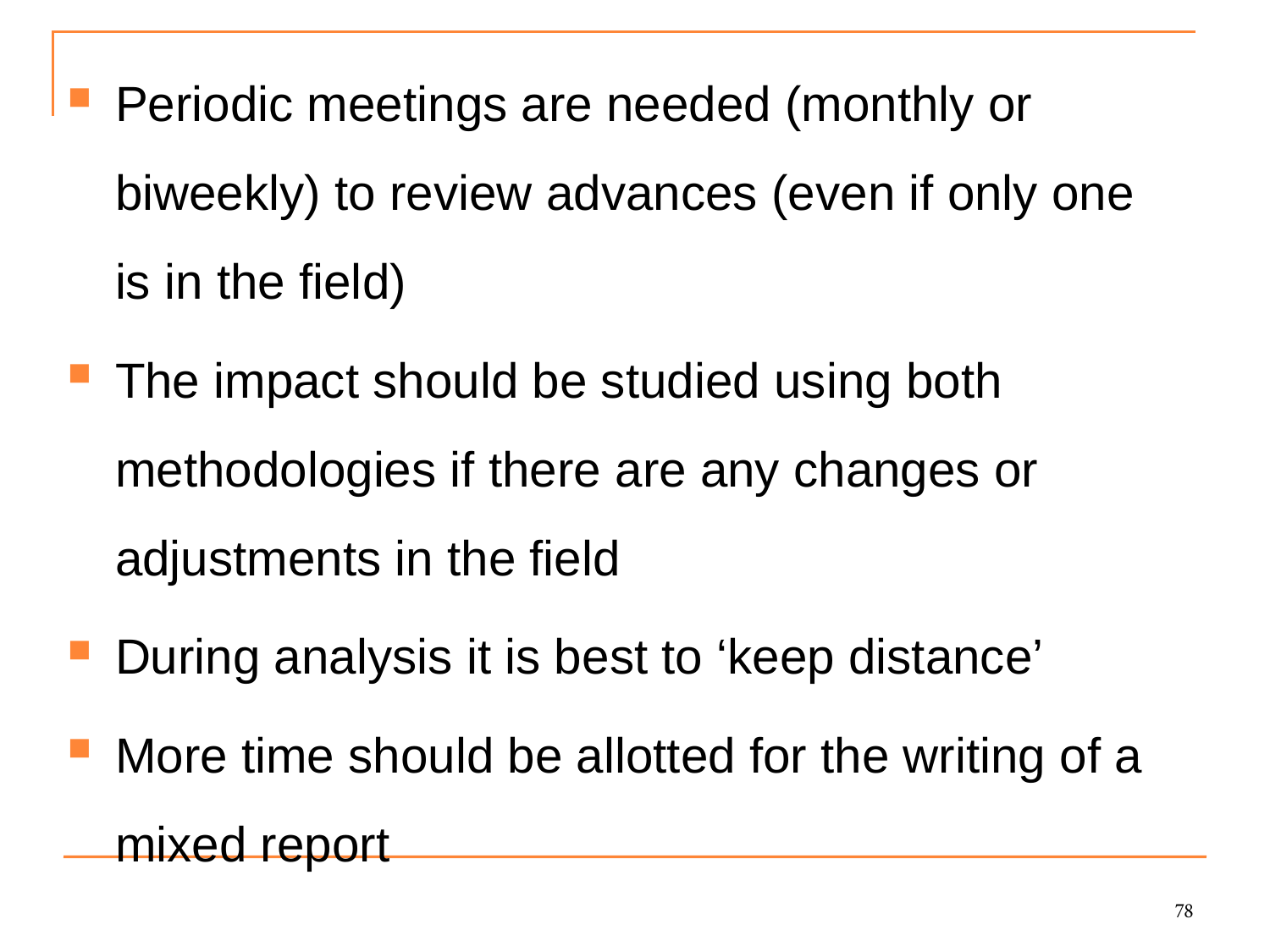

Periodic meetings are needed (monthly or biweekly) to review advances (even if only one is in the field)
The impact should be studied using both methodologies if there are any changes or adjustments in the field
During analysis it is best to ‘keep distance’
More time should be allotted for the writing of a mixed report
78